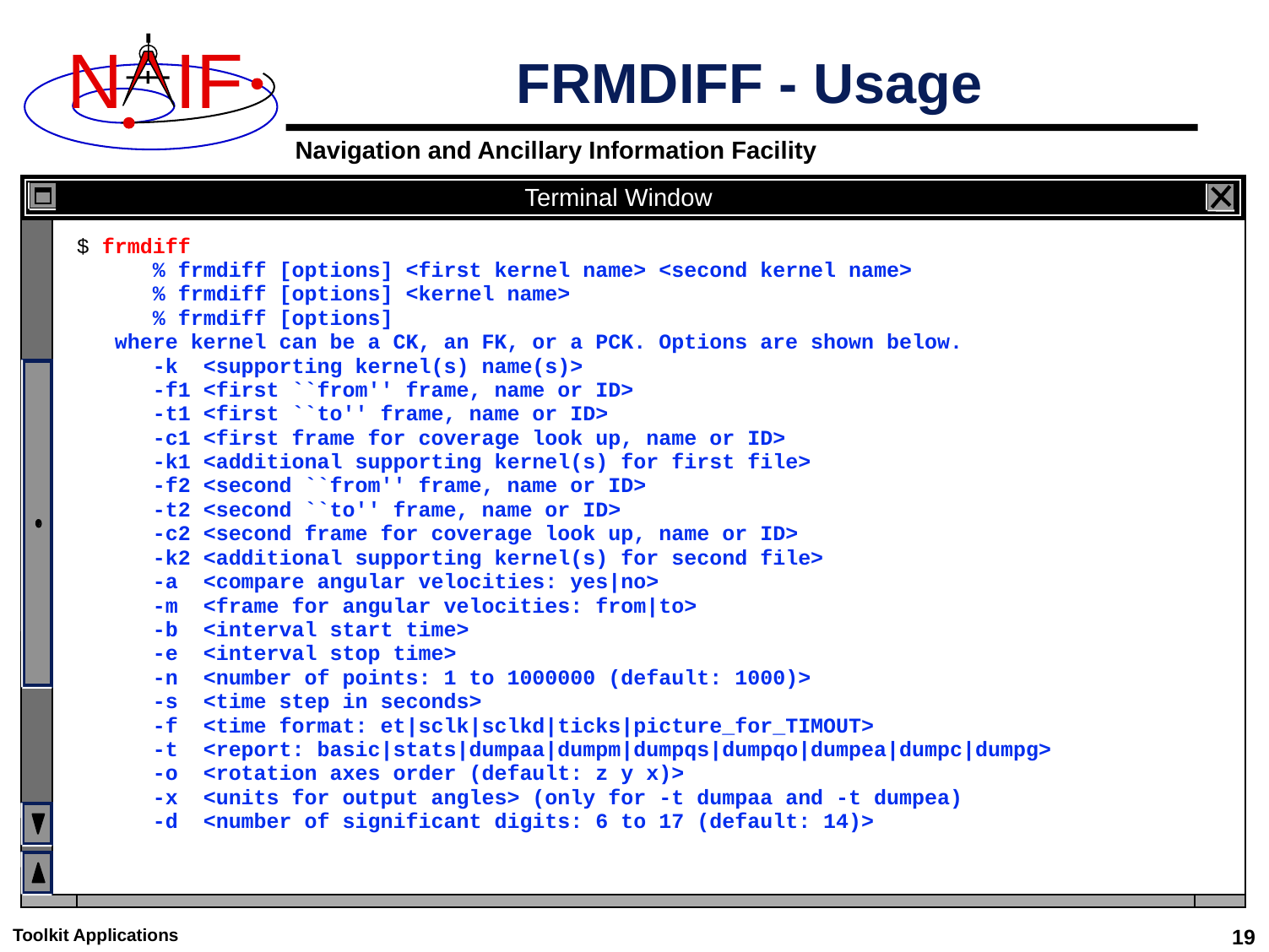

# FRMDIFF - Usage

Terminal Window

$ frmdiff
      % frmdiff [options] <first kernel name> <second kernel name>
      % frmdiff [options] <kernel name>
      % frmdiff [options]
   where kernel can be a CK, an FK, or a PCK. Options are shown below.
      -k  <supporting kernel(s) name(s)>
      -f1 <first ``from'' frame, name or ID>
      -t1 <first ``to'' frame, name or ID>
      -c1 <first frame for coverage look up, name or ID>
      -k1 <additional supporting kernel(s) for first file>
      -f2 <second ``from'' frame, name or ID>
      -t2 <second ``to'' frame, name or ID>
      -c2 <second frame for coverage look up, name or ID>
      -k2 <additional supporting kernel(s) for second file>
      -a  <compare angular velocities: yes|no>
      -m  <frame for angular velocities: from|to>
      -b  <interval start time>
      -e  <interval stop time>
      -n  <number of points: 1 to 1000000 (default: 1000)>
      -s  <time step in seconds>
      -f  <time format: et|sclk|sclkd|ticks|picture_for_TIMOUT>
      -t  <report: basic|stats|dumpaa|dumpm|dumpqs|dumpqo|dumpea|dumpc|dumpg>
      -o  <rotation axes order (default: z y x)>
      -x  <units for output angles> (only for -t dumpaa and -t dumpea)
      -d  <number of significant digits: 6 to 17 (default: 14)>

Toolkit Applications
19